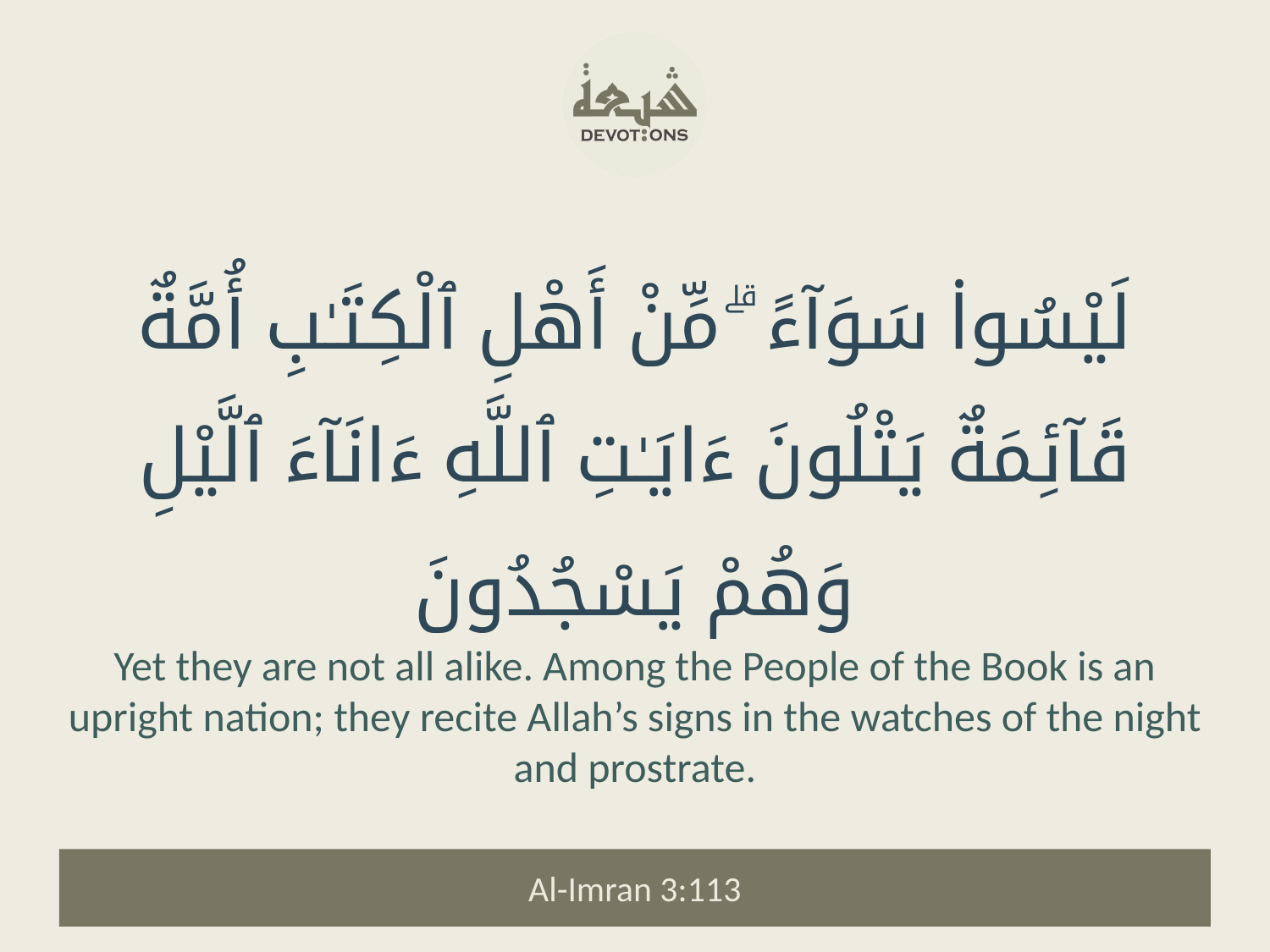

لَيْسُوا۟ سَوَآءً ۗ مِّنْ أَهْلِ ٱلْكِتَـٰبِ أُمَّةٌ قَآئِمَةٌ يَتْلُونَ ءَايَـٰتِ ٱللَّهِ ءَانَآءَ ٱلَّيْلِ وَهُمْ يَسْجُدُونَ
Yet they are not all alike. Among the People of the Book is an upright nation; they recite Allah’s signs in the watches of the night and prostrate.
Al-Imran 3:113